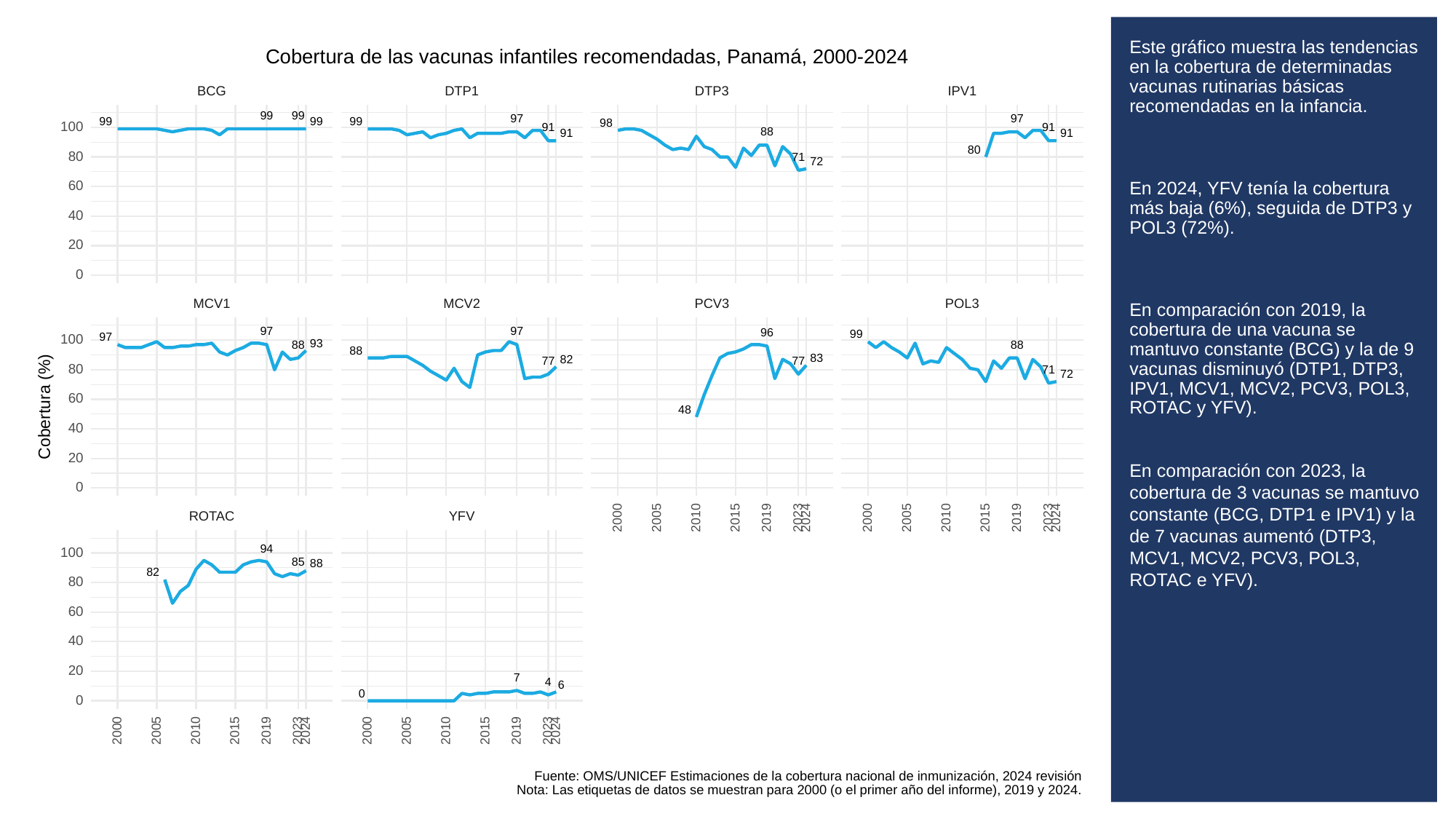

# Este gráfico muestra las tendencias en la cobertura de determinadas vacunas rutinarias básicas recomendadas en la infancia.

En 2024, YFV tenía la cobertura más baja (6%), seguida de DTP3 y POL3 (72%).

En comparación con 2019, la cobertura de una vacuna se mantuvo constante (BCG) y la de 9 vacunas disminuyó (DTP1, DTP3, IPV1, MCV1, MCV2, PCV3, POL3, ROTAC y YFV).

En comparación con 2023, la cobertura de 3 vacunas se mantuvo constante (BCG, DTP1 e IPV1) y la de 7 vacunas aumentó (DTP3, MCV1, MCV2, PCV3, POL3, ROTAC e YFV).

Cobertura de las vacunas infantiles recomendadas, Panamá, 2000-2024
BCG
DTP3
DTP1
IPV1

99
99

97
97
99
99
99
98
100
91
91

88

91
91

80
80
71

72

60

40

20

0

POL3
PCV3
MCV1
MCV2

97
97
96
99
97
100
93

88
88

88
83

82
77
77
80
71

72

60
Cobertura (%)

48

40

20

0

ROTAC
YFV
2023
2023
2000
2005
2010
2015
2019
2024
2000
2005
2010
2015
2019
2024

94
100

85
88

82
80

60

40

20

7
4
6

0

0

2023
2023
2000
2005
2010
2015
2019
2024
2000
2005
2010
2015
2019
2024
Fuente: OMS/UNICEF Estimaciones de la cobertura nacional de inmunización, 2024 revisión
Nota: Las etiquetas de datos se muestran para 2000 (o el primer año del informe), 2019 y 2024.